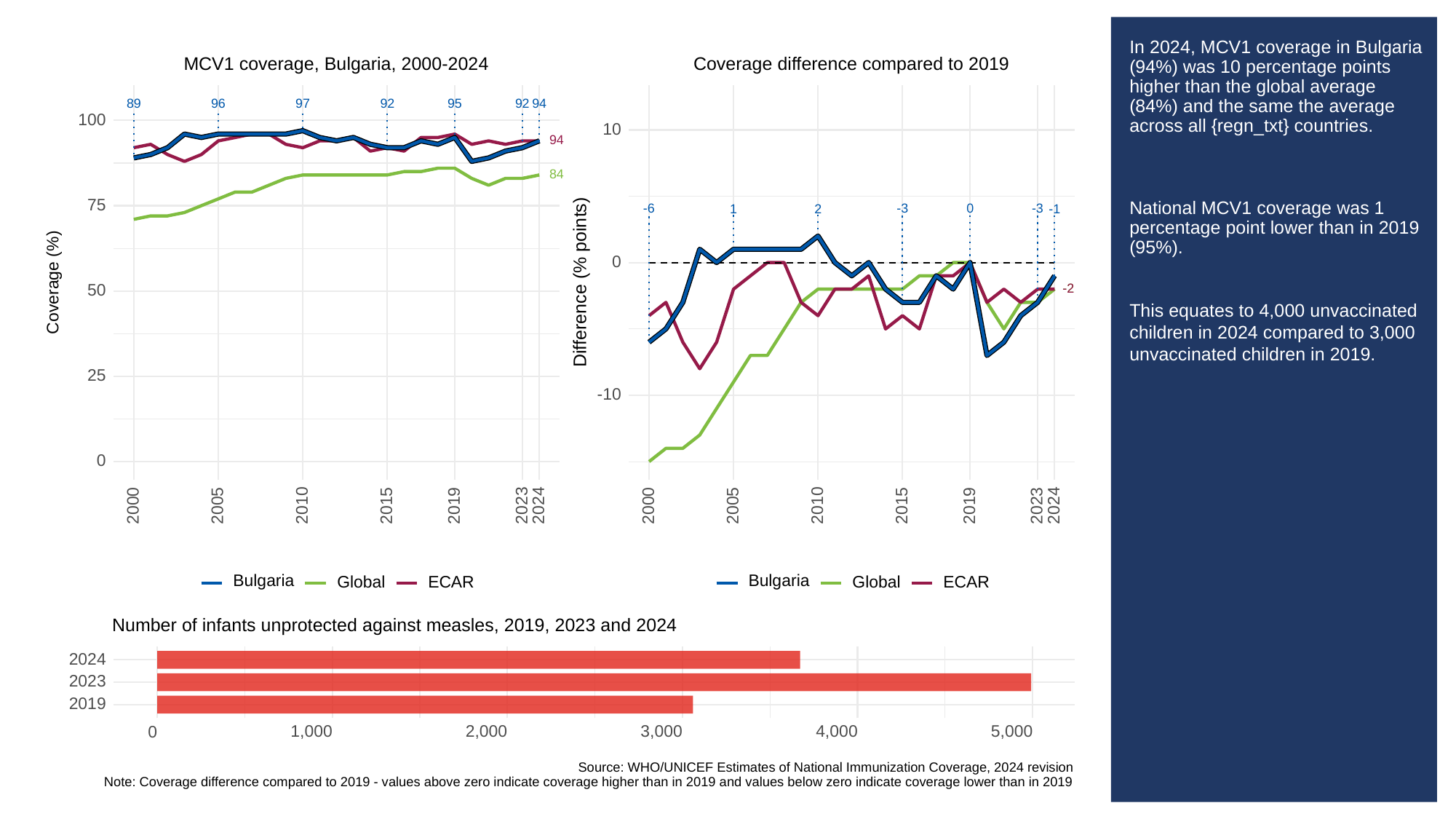

# In 2024, MCV1 coverage in Bulgaria (94%) was 10 percentage points higher than the global average (84%) and the same the average across all {regn_txt} countries.

National MCV1 coverage was 1 percentage point lower than in 2019 (95%).

This equates to 4,000 unvaccinated children in 2024 compared to 3,000 unvaccinated children in 2019.

MCV1 coverage, Bulgaria, 2000-2024
Coverage difference compared to 2019

89
96
97
92
95
92
94

100

10

94

84

75
-3
-3
-6
0
1
2
-1

0

Difference (% points)
Coverage (%)
-2
-2
50

25

-10

0

2023
2023
2000
2005
2010
2015
2019
2024
2000
2005
2010
2015
2019
2024
Bulgaria
Bulgaria
Global
ECAR
Global
ECAR

Number of infants unprotected against measles, 2019, 2023 and 2024

2024

2023

2019

1,000
2,000
3,000
4,000
5,000
0
Source: WHO/UNICEF Estimates of National Immunization Coverage, 2024 revision
Note: Coverage difference compared to 2019 - values above zero indicate coverage higher than in 2019 and values below zero indicate coverage lower than in 2019